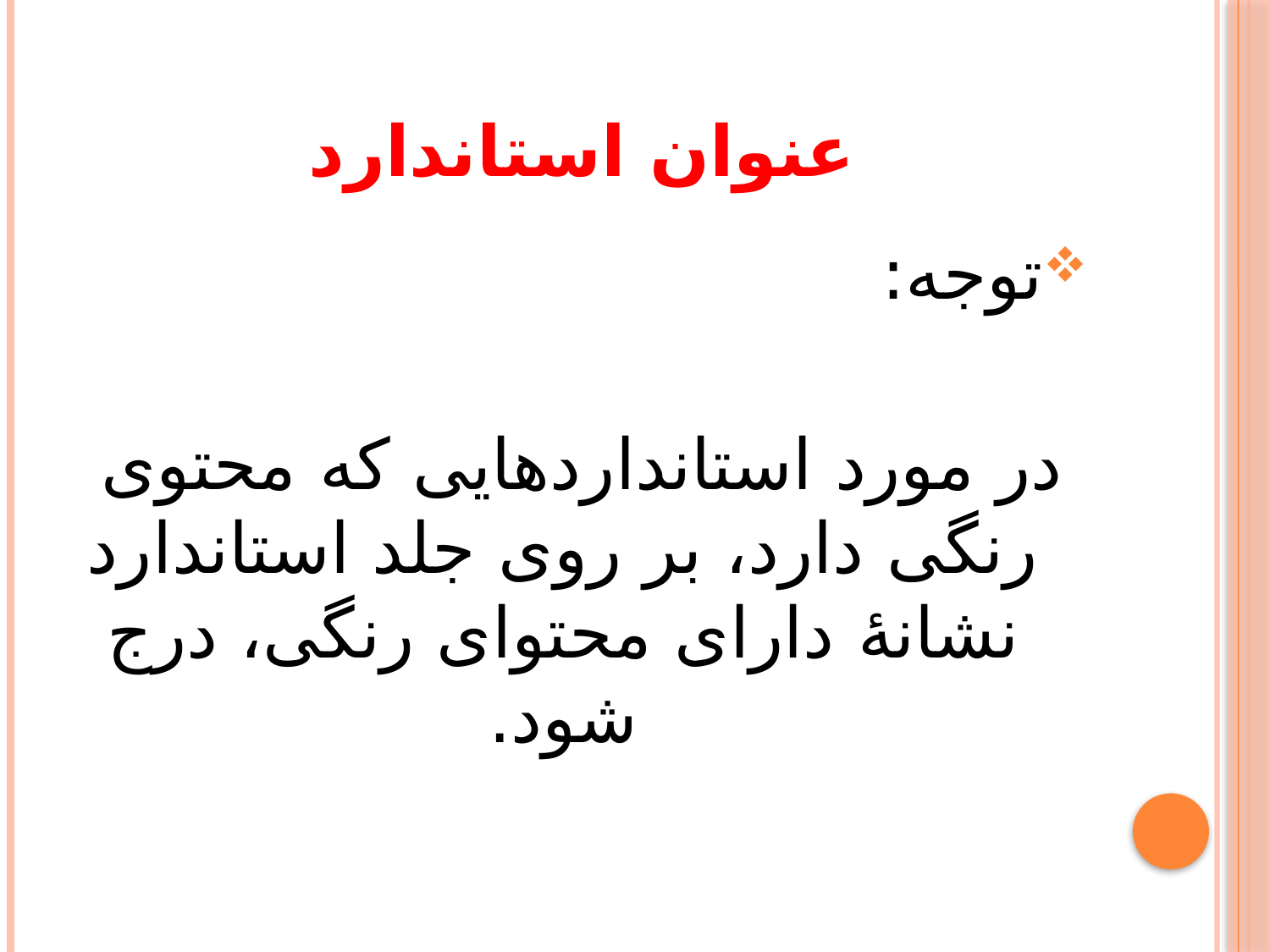

# عنوان استاندارد
توجه:

در مورد استانداردهایی که محتوی رنگی دارد، بر روی جلد استاندارد نشانۀ دارای محتوای رنگی، درج شود.